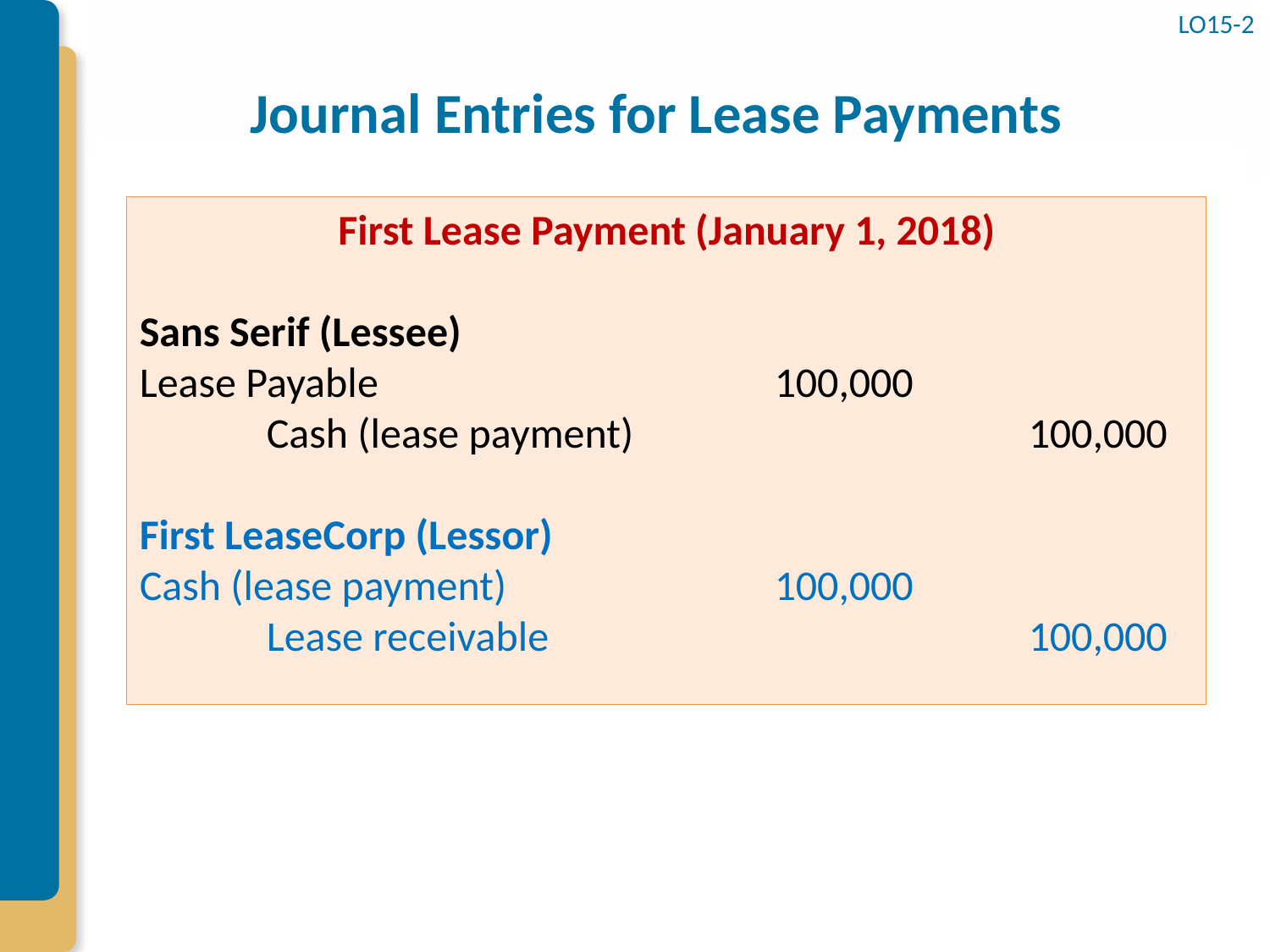

LO15-2
# Journal Entries for Lease Payments
First Lease Payment (January 1, 2018)

Sans Serif (Lessee)
Lease Payable				100,000
	Cash (lease payment)				100,000

First LeaseCorp (Lessor)
Cash (lease payment)			100,000
	Lease receivable				100,000